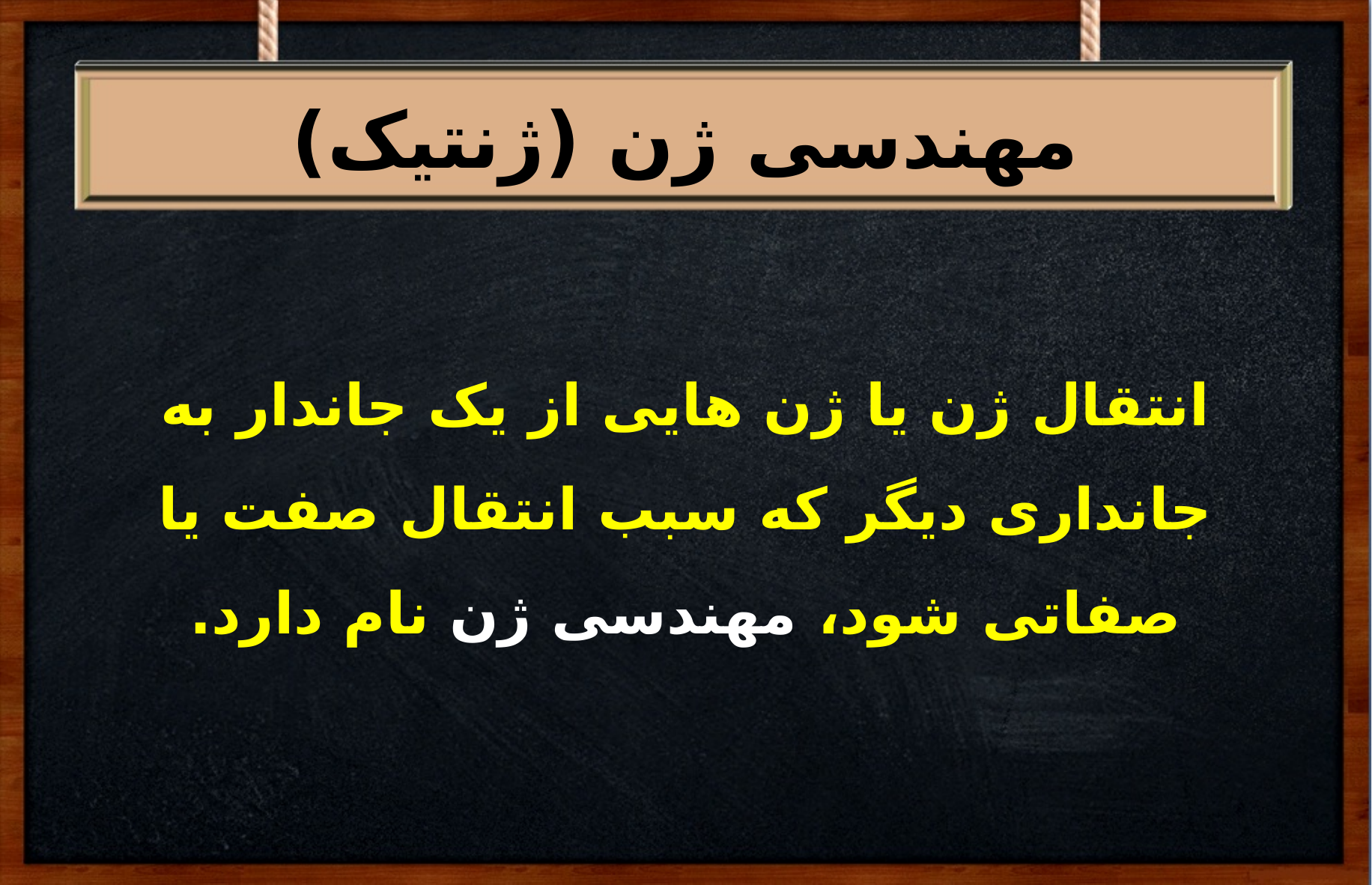

#
مهندسی ژن (ژنتیک)
انتقال ژن یا ژن هایی از یک جاندار به جانداری دیگر که سبب انتقال صفت یا صفاتی شود، مهندسی ژن نام دارد.